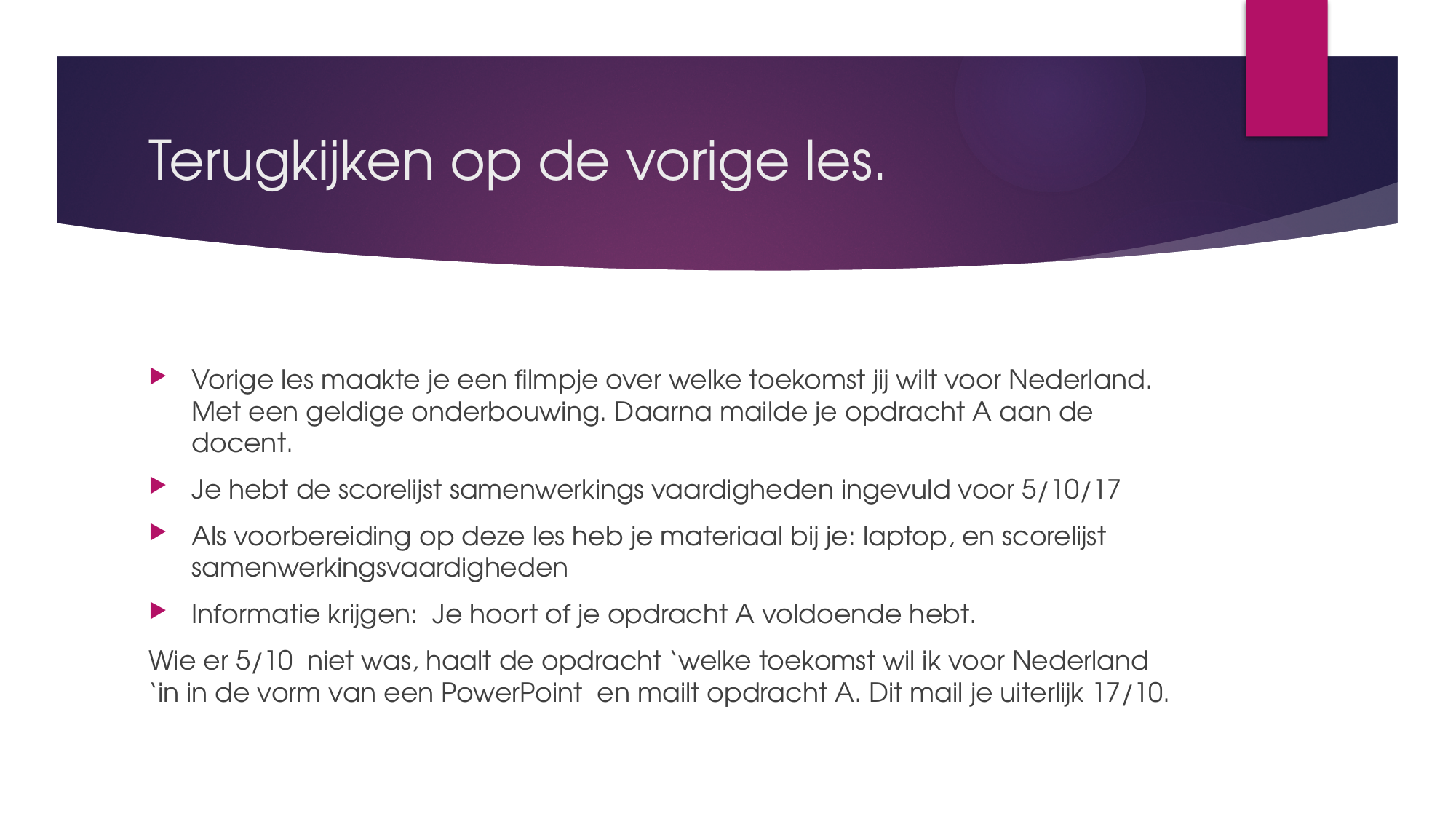

# Terugkijken op de vorige les.

Vorige les maakte je een filmpje over welke toekomst jij wilt voor Nederland. Met een geldige onderbouwing. Daarna mailde je opdracht A aan de docent.
Je hebt de scorelijst samenwerkings vaardigheden ingevuld voor 5/10/17
Als voorbereiding op deze les heb je materiaal bij je: laptop, en scorelijst samenwerkingsvaardigheden
Informatie krijgen:  Je hoort of je opdracht A voldoende hebt.
Wie er 5/10  niet was, haalt de opdracht ‘welke toekomst wil ik voor Nederland ‘in in de vorm van een PowerPoint  en mailt opdracht A. Dit mail je uiterlijk 17/10.